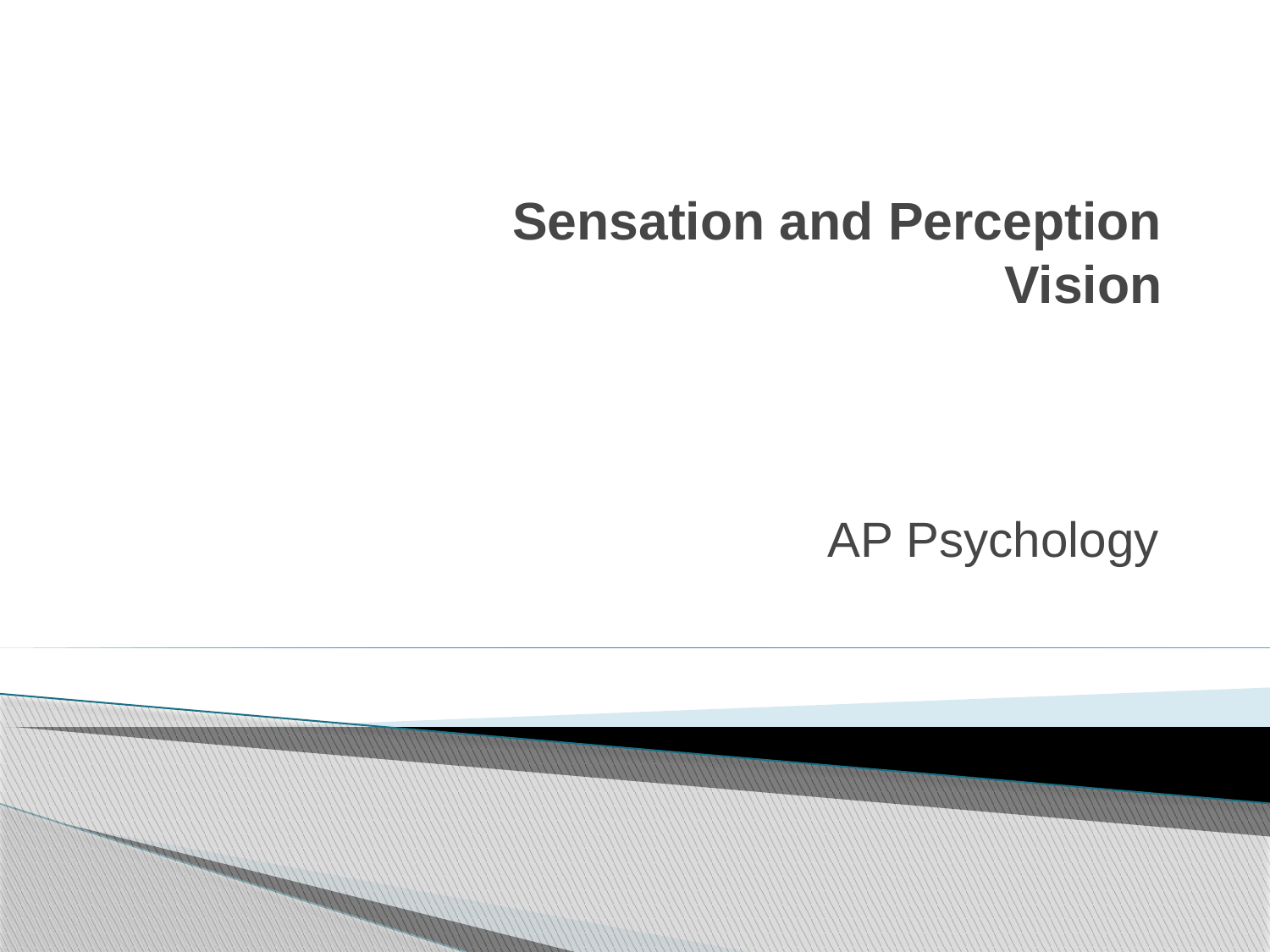

# Sensation and Perception Vision
AP Psychology